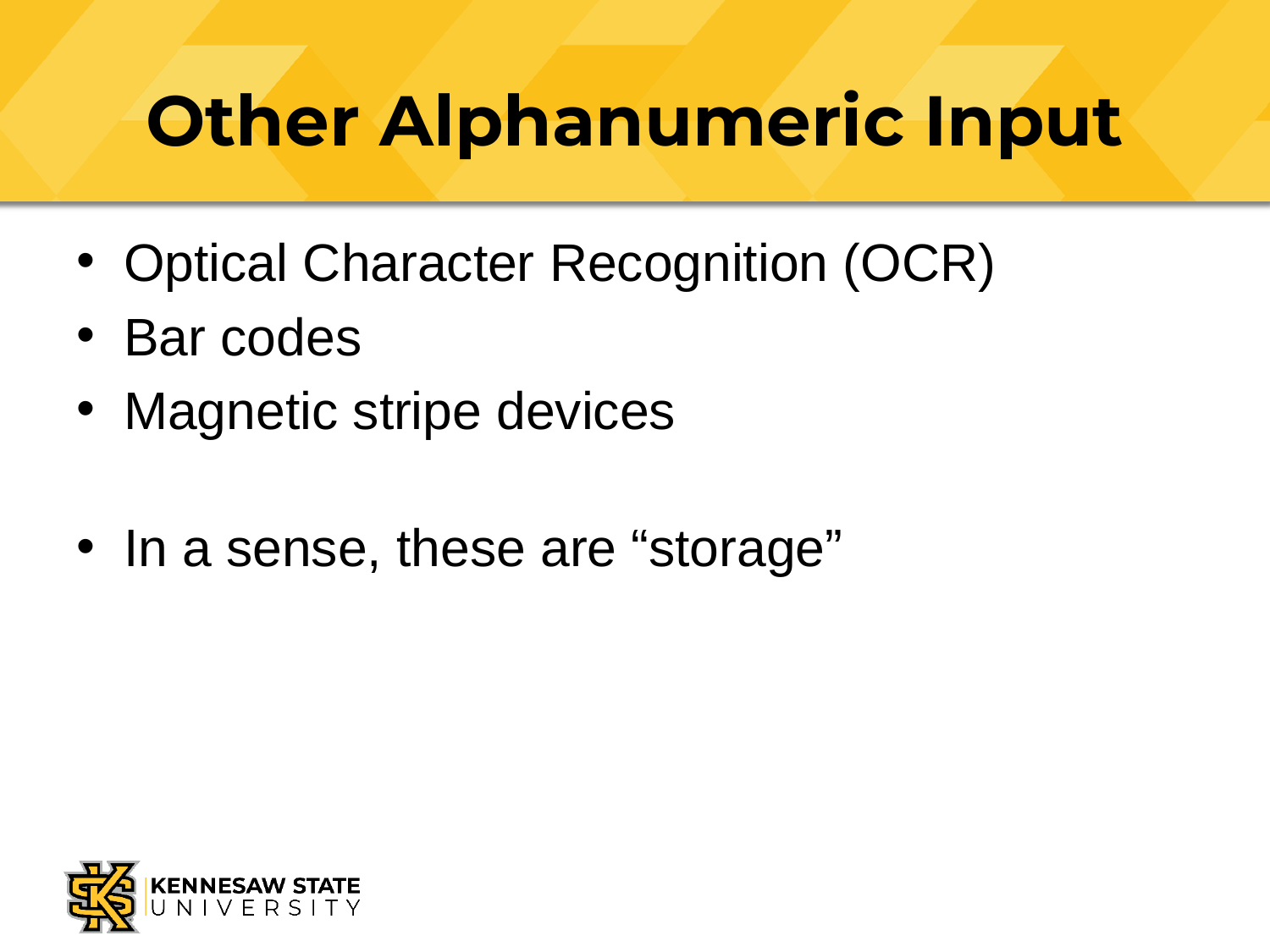

# Other Alphanumeric Input
Optical Character Recognition (OCR)
Bar codes
Magnetic stripe devices
In a sense, these are “storage”